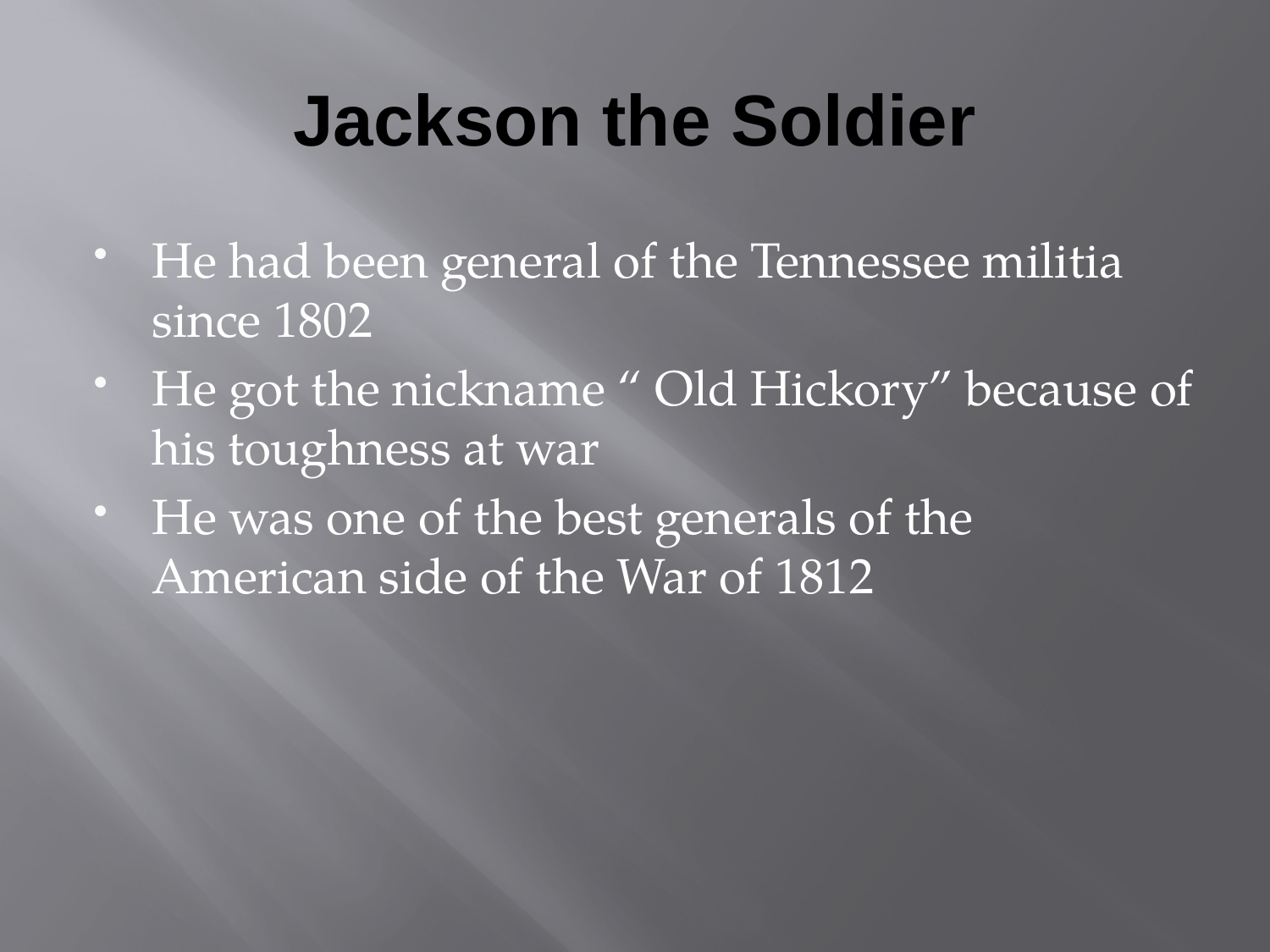

# Jackson the Soldier
He had been general of the Tennessee militia since 1802
He got the nickname “ Old Hickory” because of his toughness at war
He was one of the best generals of the American side of the War of 1812